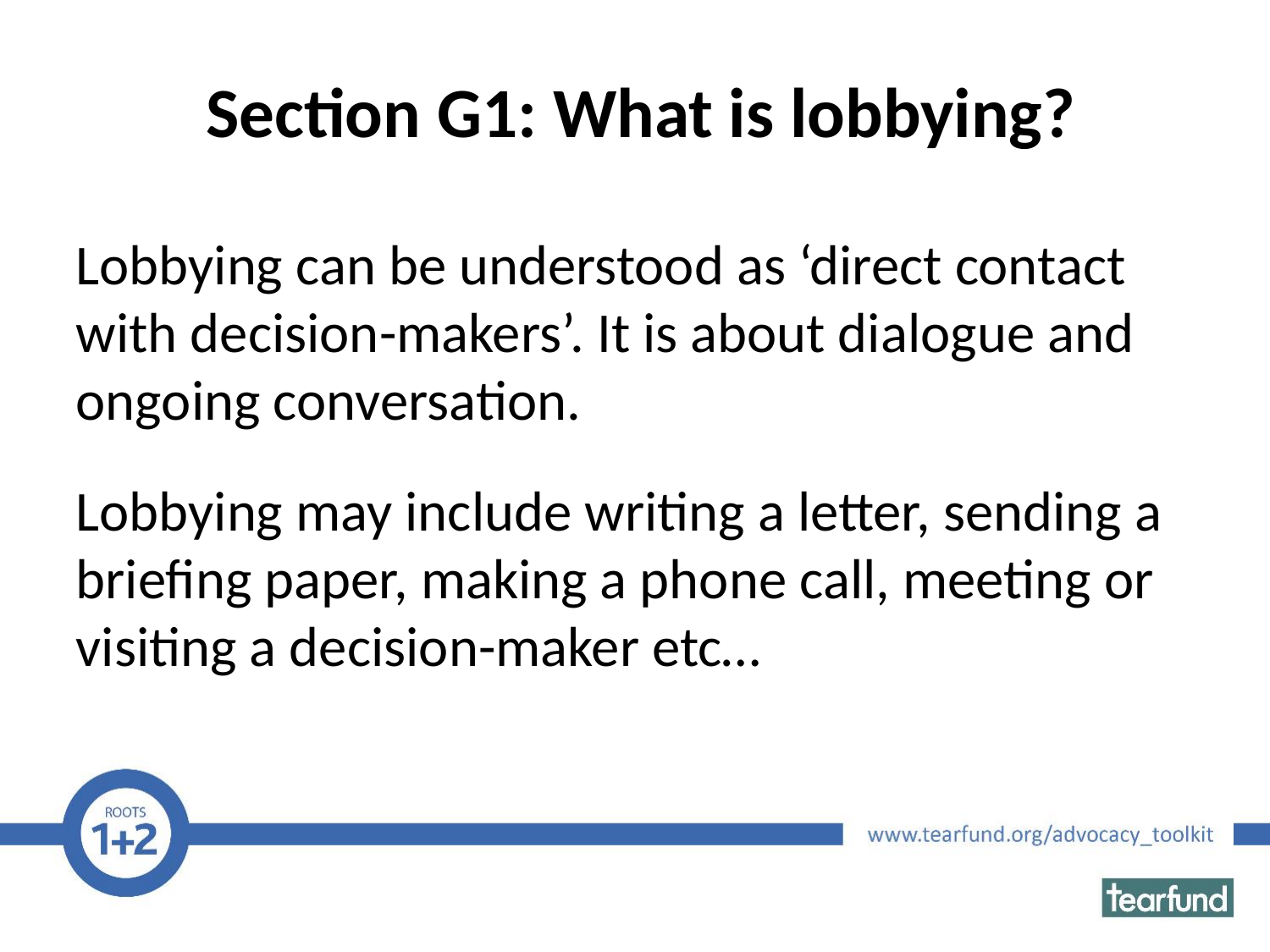

# Section G1: What is lobbying?
Lobbying can be understood as ‘direct contact with decision-makers’. It is about dialogue and ongoing conversation.
Lobbying may include writing a letter, sending a briefing paper, making a phone call, meeting or visiting a decision-maker etc…